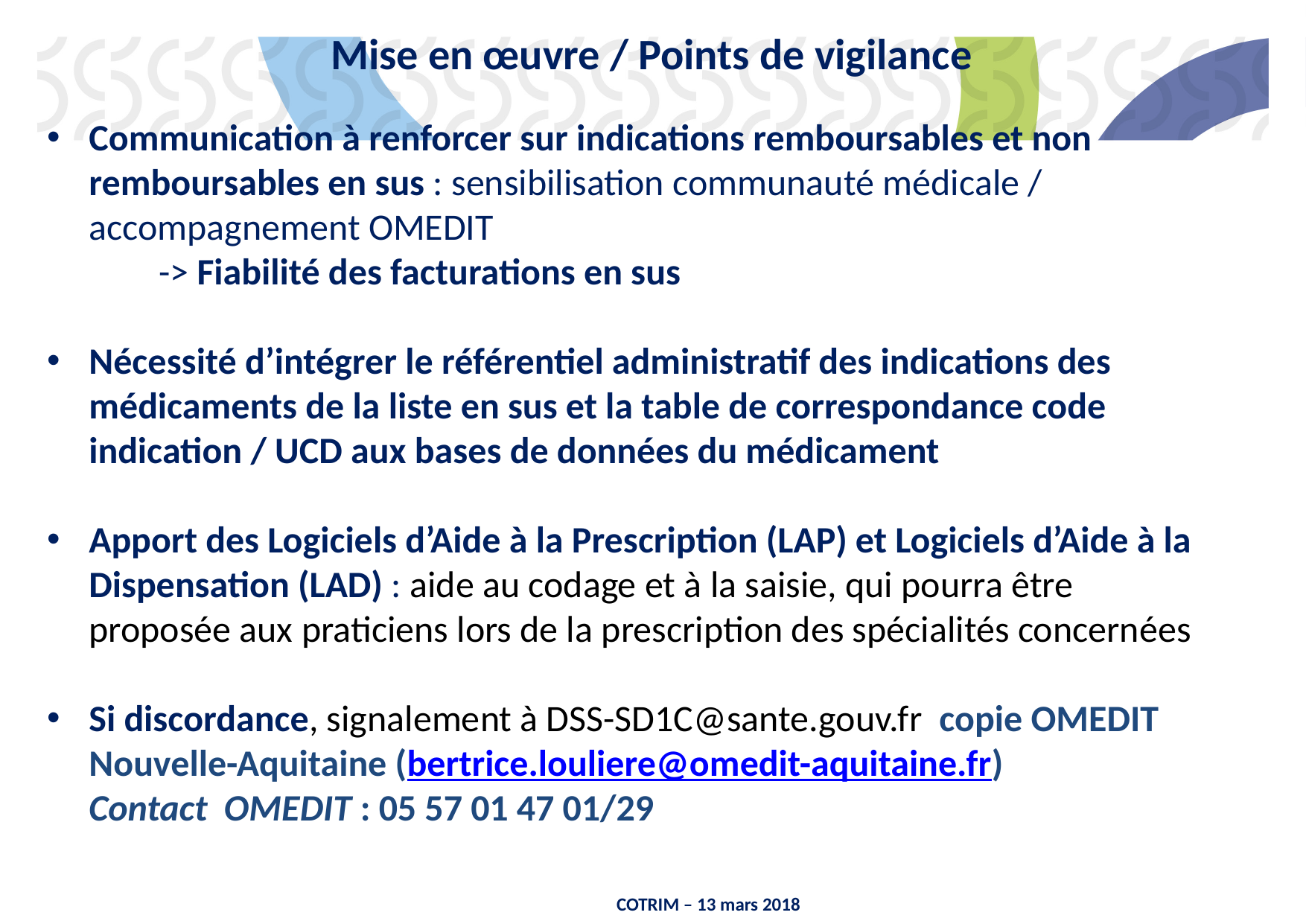

Mise en œuvre / Points de vigilance
Communication à renforcer sur indications remboursables et non remboursables en sus : sensibilisation communauté médicale / accompagnement OMEDIT
	-> Fiabilité des facturations en sus

Nécessité d’intégrer le référentiel administratif des indications des médicaments de la liste en sus et la table de correspondance code indication / UCD aux bases de données du médicament

Apport des Logiciels d’Aide à la Prescription (LAP) et Logiciels d’Aide à la Dispensation (LAD) : aide au codage et à la saisie, qui pourra être proposée aux praticiens lors de la prescription des spécialités concernées

Si discordance, signalement à DSS-SD1C@sante.gouv.fr  copie OMEDIT Nouvelle-Aquitaine (bertrice.louliere@omedit-aquitaine.fr)
     Contact  OMEDIT : 05 57 01 47 01/29